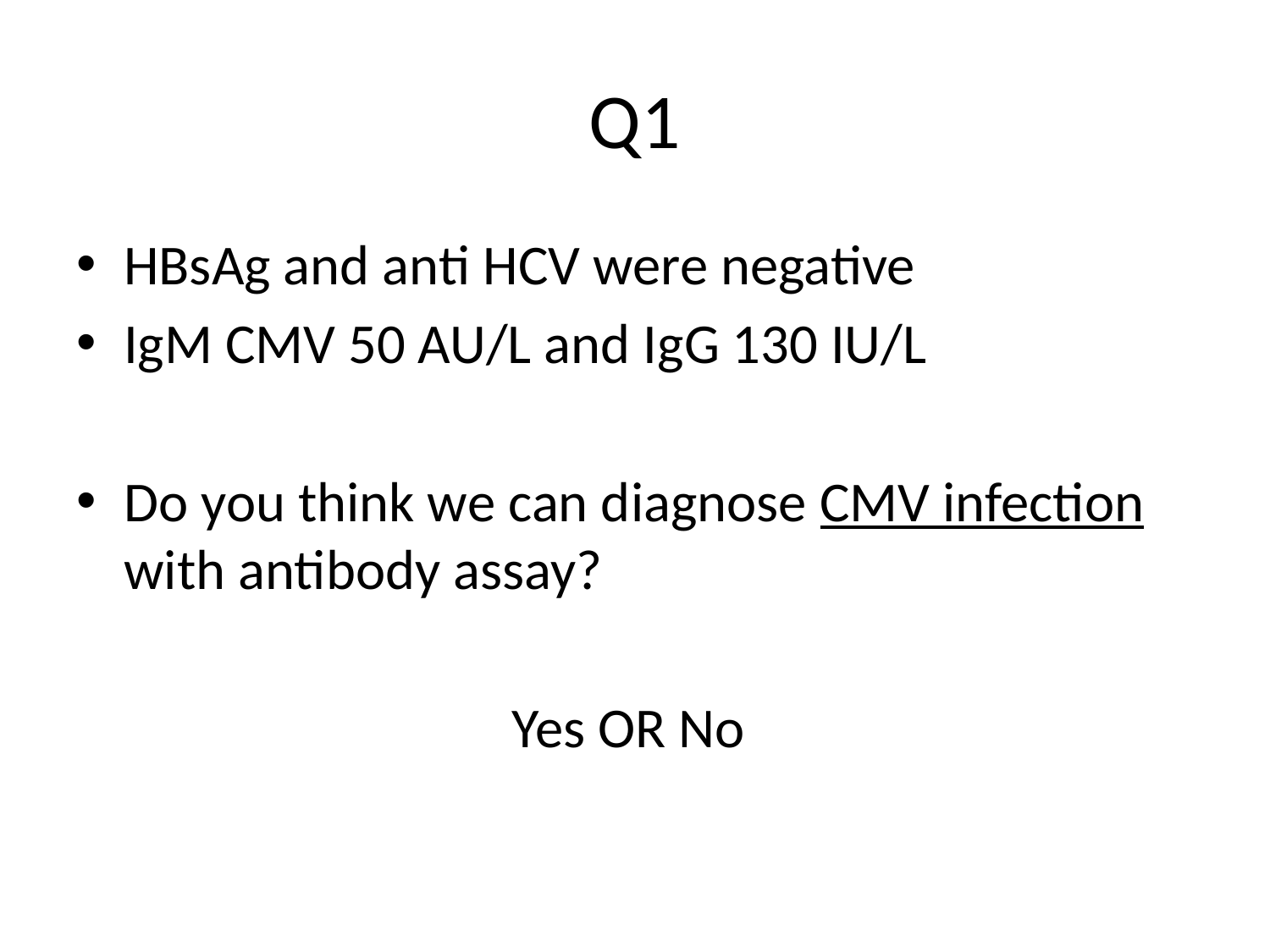

# Q1
HBsAg and anti HCV were negative
IgM CMV 50 AU/L and IgG 130 IU/L

Do you think we can diagnose CMV infection with antibody assay?

Yes OR No